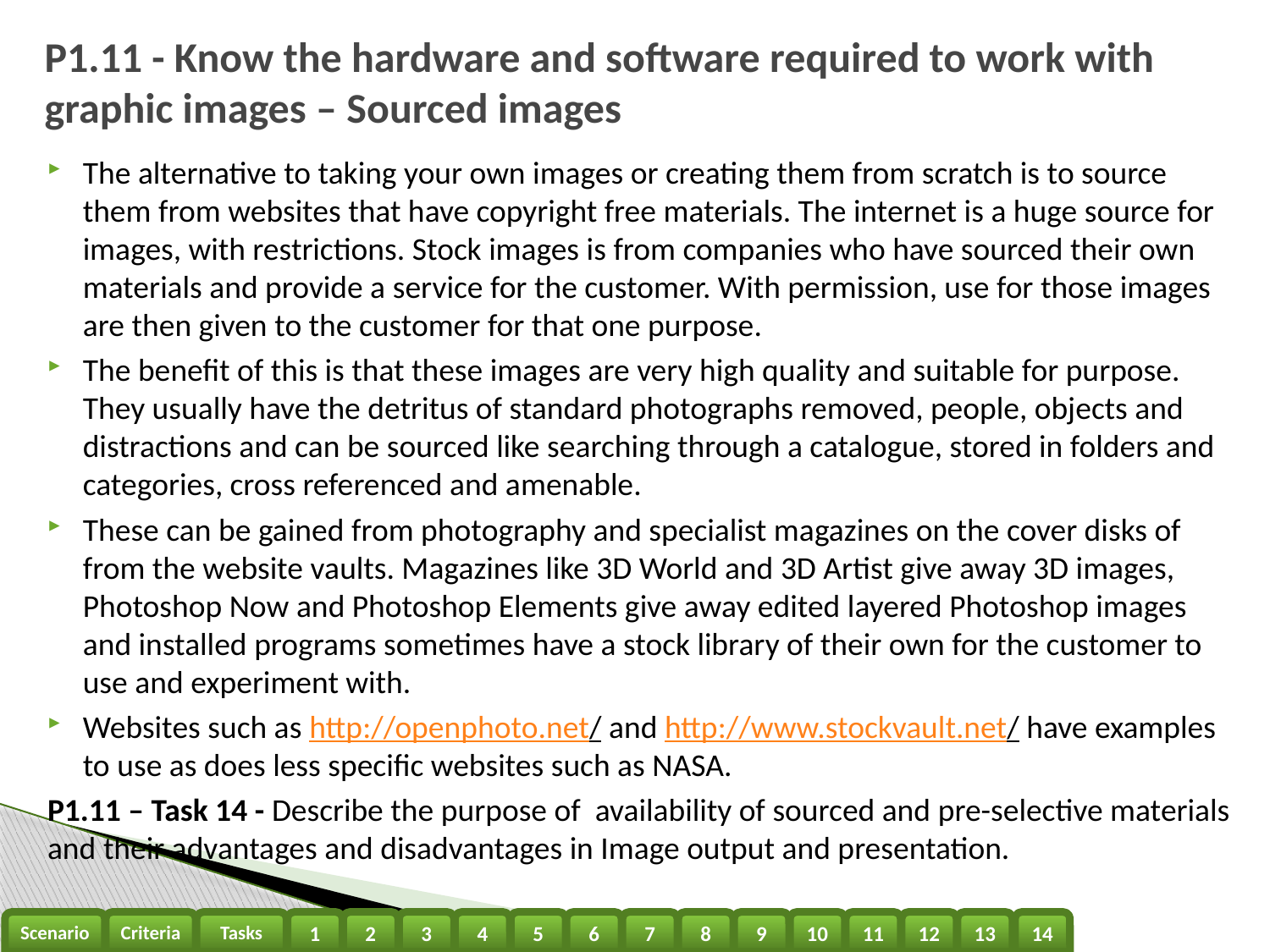

# P1.11 - Know the hardware and software required to work with graphic images – Sourced images
The alternative to taking your own images or creating them from scratch is to source them from websites that have copyright free materials. The internet is a huge source for images, with restrictions. Stock images is from companies who have sourced their own materials and provide a service for the customer. With permission, use for those images are then given to the customer for that one purpose.
The benefit of this is that these images are very high quality and suitable for purpose. They usually have the detritus of standard photographs removed, people, objects and distractions and can be sourced like searching through a catalogue, stored in folders and categories, cross referenced and amenable.
These can be gained from photography and specialist magazines on the cover disks of from the website vaults. Magazines like 3D World and 3D Artist give away 3D images, Photoshop Now and Photoshop Elements give away edited layered Photoshop images and installed programs sometimes have a stock library of their own for the customer to use and experiment with.
Websites such as http://openphoto.net/ and http://www.stockvault.net/ have examples to use as does less specific websites such as NASA.
P1.11 – Task 14 - Describe the purpose of  availability of sourced and pre-selective materials and their advantages and disadvantages in Image output and presentation.